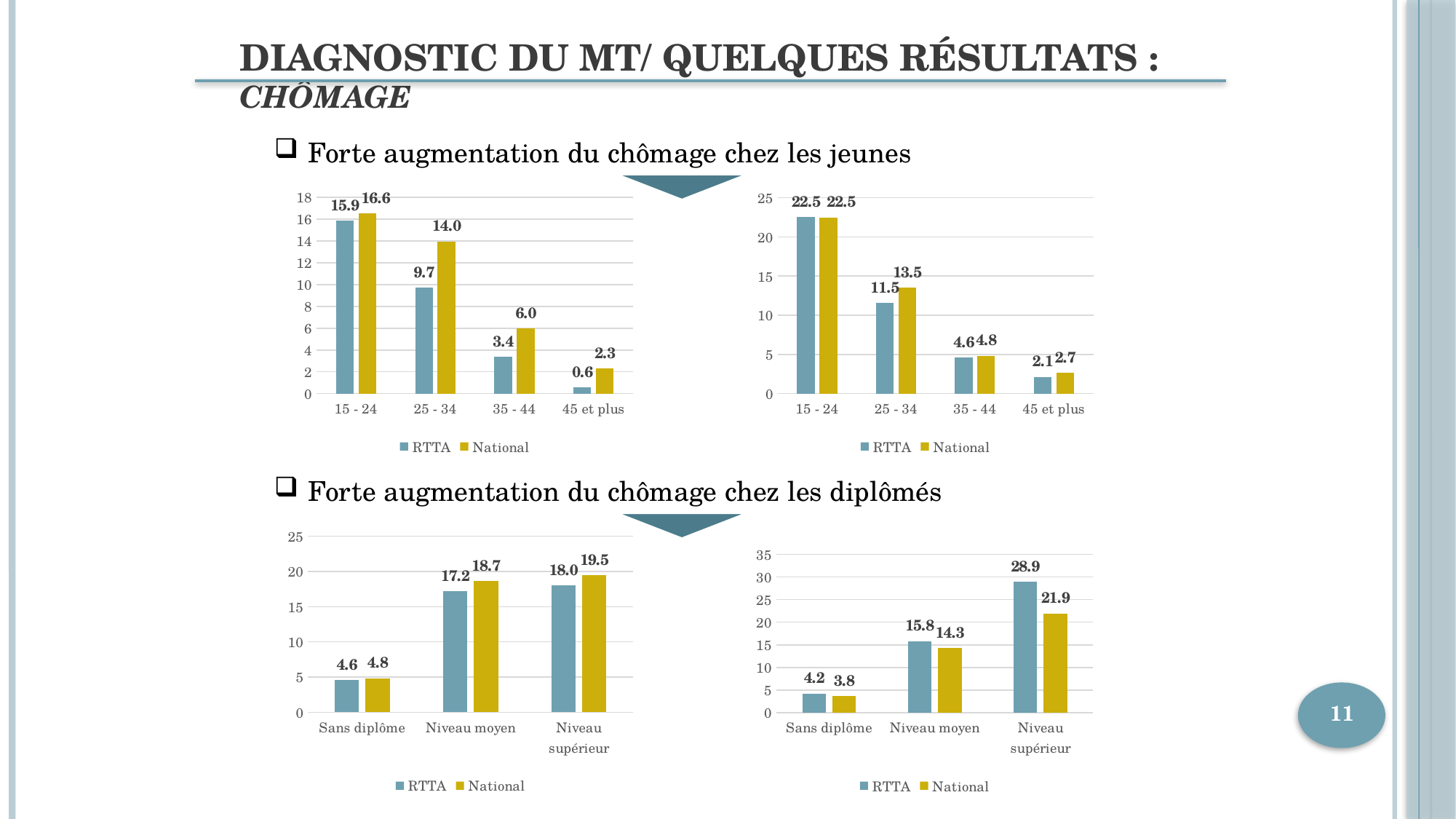

Diagnostic du mt/ Quelques résultats : Chômage
Forte augmentation du chômage chez les jeunes

### Chart

| Category | RTTA | National |
|---|---|---|
| 15 - 24 | 15.874861496792198 | 16.561700605848216 |
| 25 - 34 | 9.736273459523296 | 13.966740944472104 |
| 35 - 44 | 3.3554435900268493 | 5.963826675652145 |
| 45 et plus | 0.5715746687120287 | 2.30737922509767 |

### Chart

| Category | RTTA | National |
|---|---|---|
| 15 - 24 | 22.50314758685008 | 22.48951071409728 |
| 25 - 34 | 11.546699037294328 | 13.487174091454305 |
| 35 - 44 | 4.627350175122508 | 4.834474231692161 |
| 45 et plus | 2.136107908919827 | 2.674627318532069 |
Forte augmentation du chômage chez les diplômés

### Chart

| Category | RTTA | National |
|---|---|---|
| Sans diplôme | 4.637358231730183 | 4.8446618090083335 |
| Niveau moyen | 17.161194766724265 | 18.66684102393744 |
| Niveau supérieur | 17.996146003719556 | 19.496069421911947 |

### Chart

| Category | RTTA | National |
|---|---|---|
| Sans diplôme | 4.236802300488145 | 3.7594405250667333 |
| Niveau moyen | 15.835761572875265 | 14.317491765170379 |
| Niveau supérieur | 28.868160224671975 | 21.94329895379069 |
11